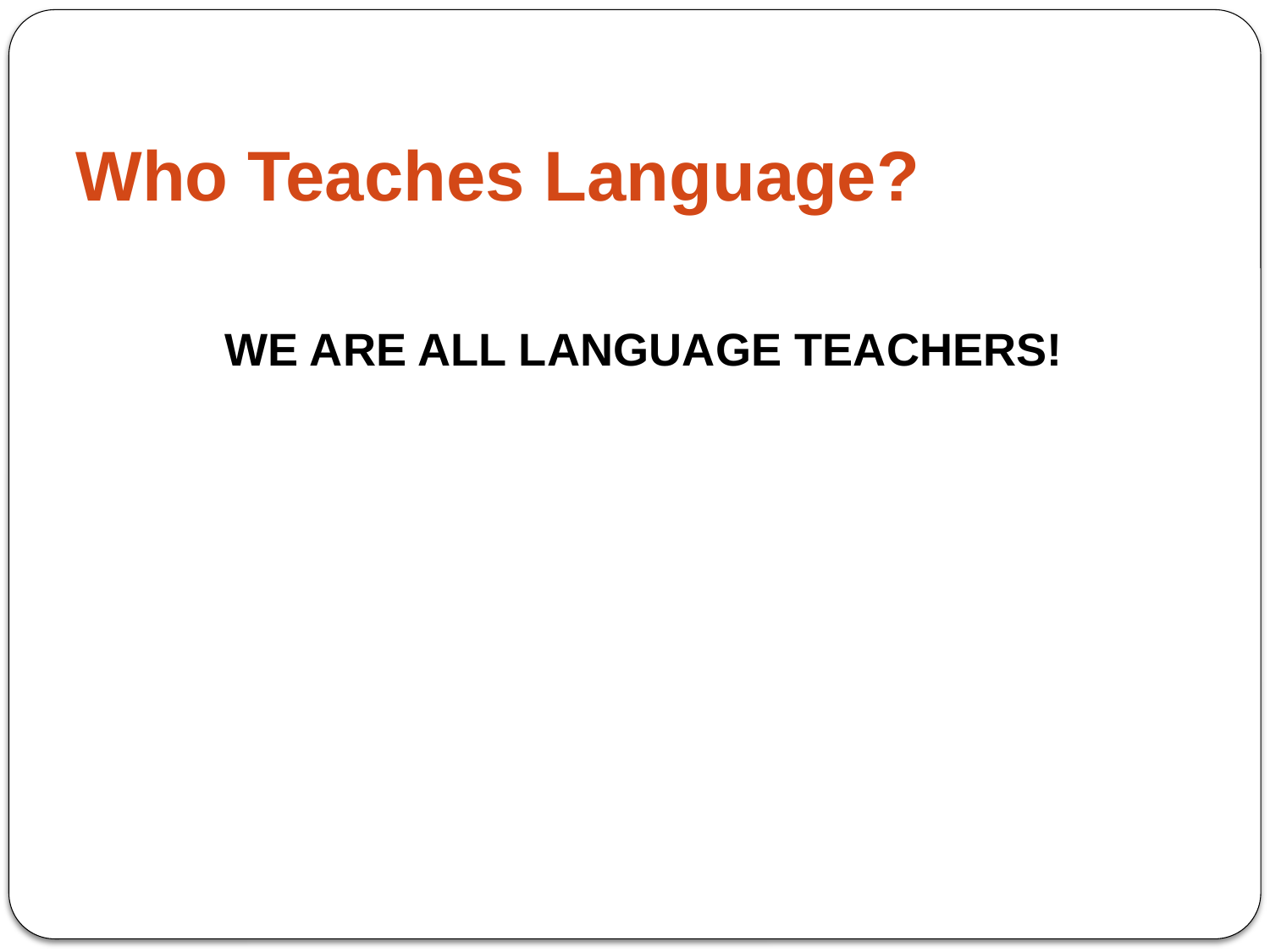

# Who Teaches Language?
WE ARE ALL LANGUAGE TEACHERS!